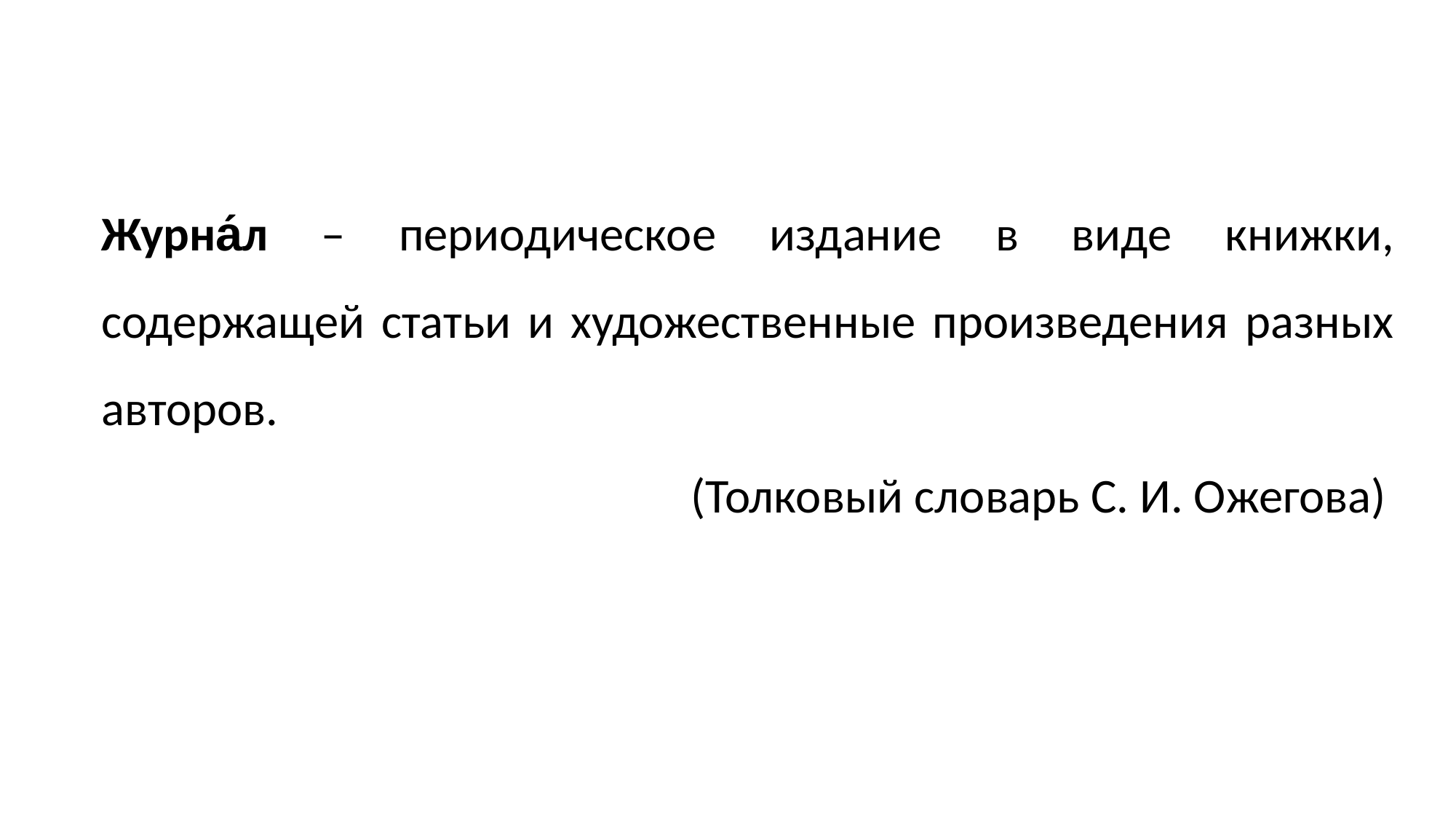

Журна́л – периодическое издание в виде книжки, содержащей статьи и художественные произведения разных авторов.
                                                      (Толковый словарь С. И. Ожегова)